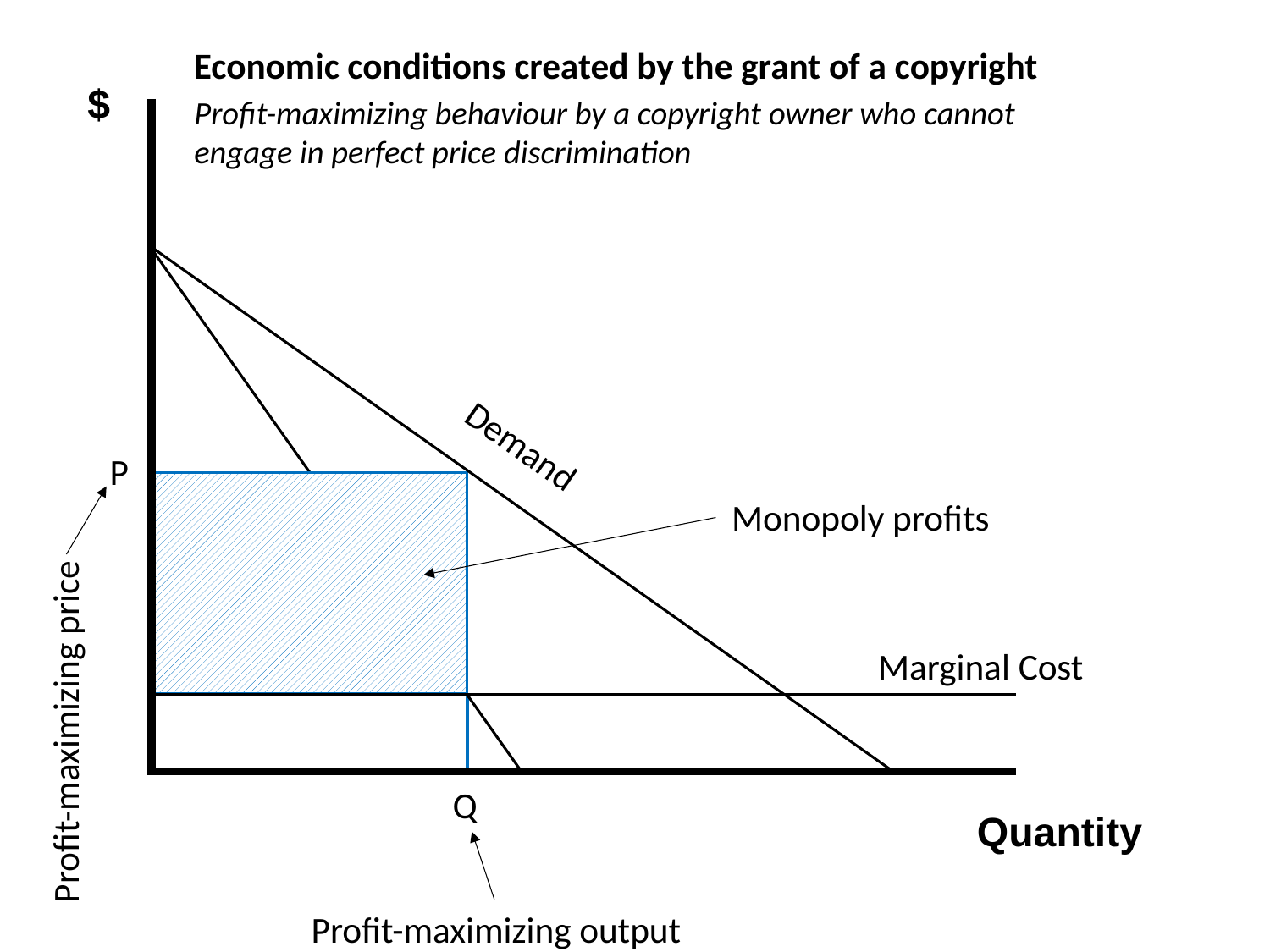

Economic conditions created by the grant of a copyright
$
Profit-maximizing behaviour by a copyright owner who cannot engage in perfect price discrimination
Demand
P

Monopoly profits
Marginal Cost
Profit-maximizing price
Q
Quantity
Profit-maximizing output